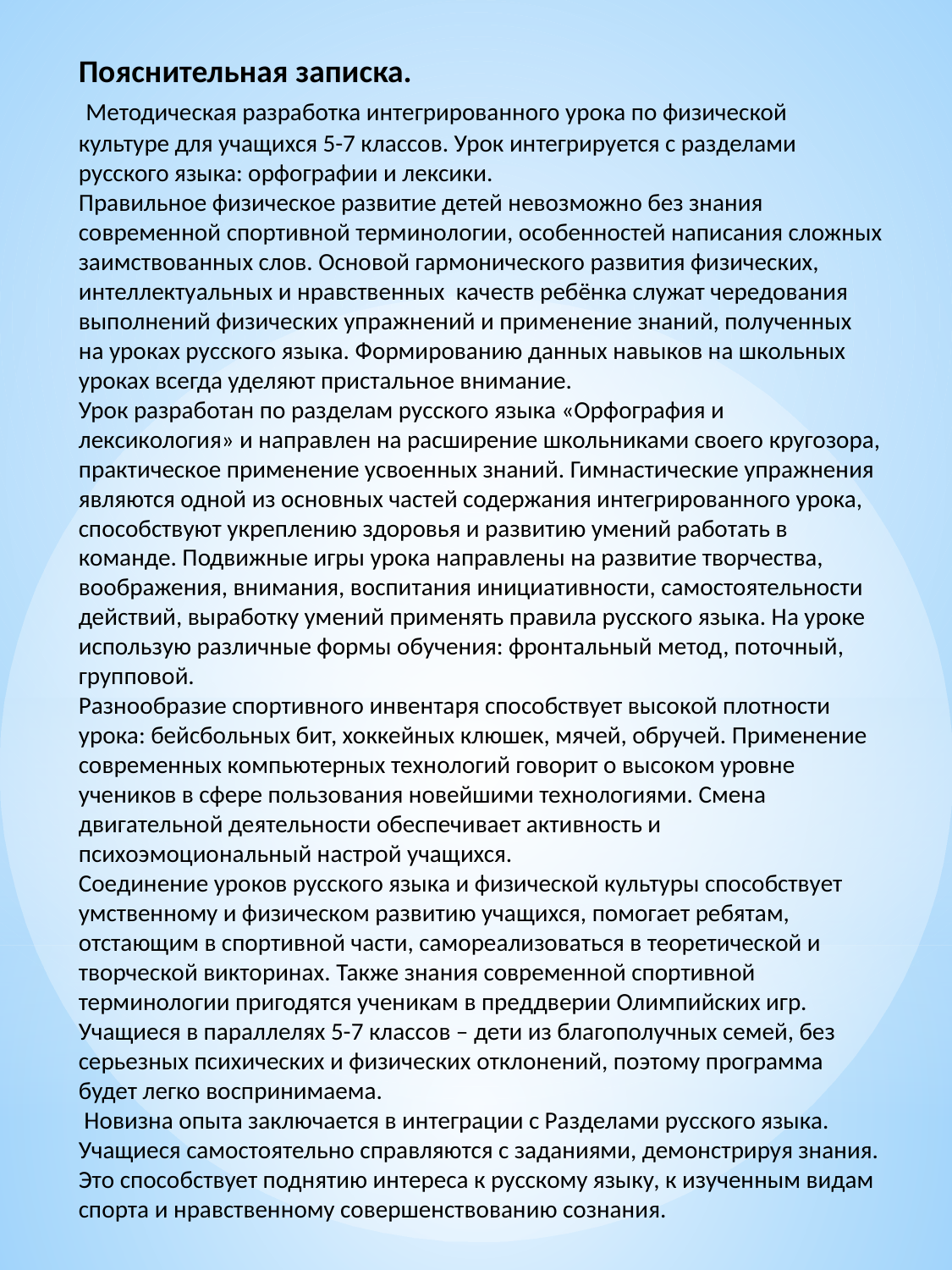

Пояснительная записка.
 Методическая разработка интегрированного урока по физической  культуре для учащихся 5-7 классов. Урок интегрируется с разделами русского языка: орфографии и лексики.
Правильное физическое развитие детей невозможно без знания современной спортивной терминологии, особенностей написания сложных заимствованных слов. Основой гармонического развития физических, интеллектуальных и нравственных  качеств ребёнка служат чередования выполнений физических упражнений и применение знаний, полученных на уроках русского языка. Формированию данных навыков на школьных уроках всегда уделяют пристальное внимание.
Урок разработан по разделам русского языка «Орфография и лексикология» и направлен на расширение школьниками своего кругозора, практическое применение усвоенных знаний. Гимнастические упражнения являются одной из основных частей содержания интегрированного урока, способствуют укреплению здоровья и развитию умений работать в команде. Подвижные игры урока направлены на развитие творчества, воображения, внимания, воспитания инициативности, самостоятельности действий, выработку умений применять правила русского языка. На уроке использую различные формы обучения: фронтальный метод, поточный, групповой.
Разнообразие спортивного инвентаря способствует высокой плотности урока: бейсбольных бит, хоккейных клюшек, мячей, обручей. Применение современных компьютерных технологий говорит о высоком уровне учеников в сфере пользования новейшими технологиями. Смена двигательной деятельности обеспечивает активность и психоэмоциональный настрой учащихся.
Соединение уроков русского языка и физической культуры способствует умственному и физическом развитию учащихся, помогает ребятам, отстающим в спортивной части, самореализоваться в теоретической и творческой викторинах. Также знания современной спортивной терминологии пригодятся ученикам в преддверии Олимпийских игр.
Учащиеся в параллелях 5-7 классов – дети из благополучных семей, без серьезных психических и физических отклонений, поэтому программа будет легко воспринимаема.
 Новизна опыта заключается в интеграции с Разделами русского языка. Учащиеся самостоятельно справляются с заданиями, демонстрируя знания. Это способствует поднятию интереса к русскому языку, к изученным видам спорта и нравственному совершенствованию сознания.